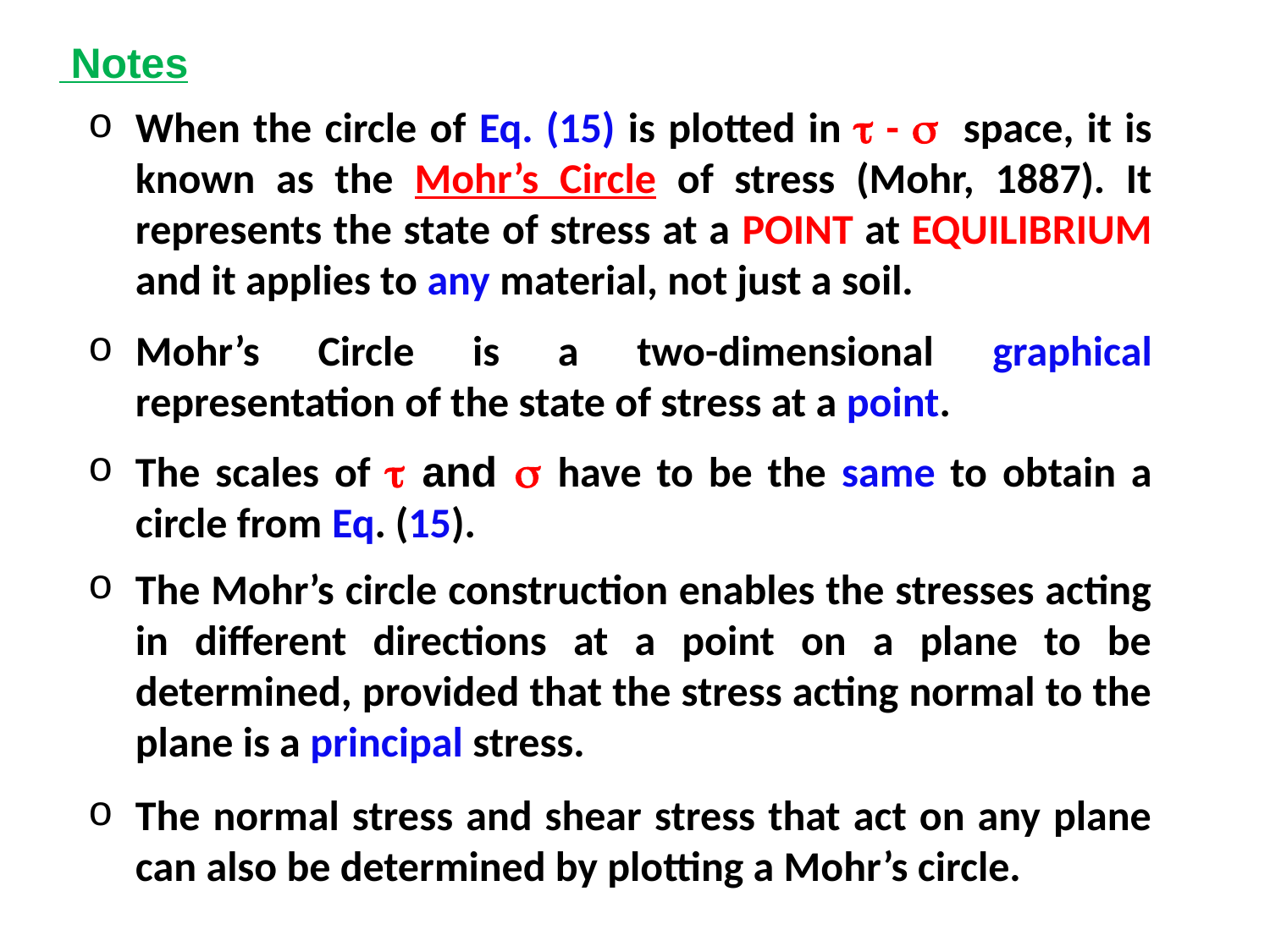

Notes
When the circle of Eq. (15) is plotted in τ - σ  space, it is known as the Mohr’s Circle of stress (Mohr, 1887). It represents the state of stress at a POINT at EQUILIBRIUM and it applies to any material, not just a soil.

Mohr’s Circle is a two-dimensional graphical representation of the state of stress at a point.
The scales of τ and σ have to be the same to obtain a circle from Eq. (15).
The Mohr’s circle construction enables the stresses acting in different directions at a point on a plane to be determined, provided that the stress acting normal to the plane is a principal stress.
The normal stress and shear stress that act on any plane can also be determined by plotting a Mohr’s circle.